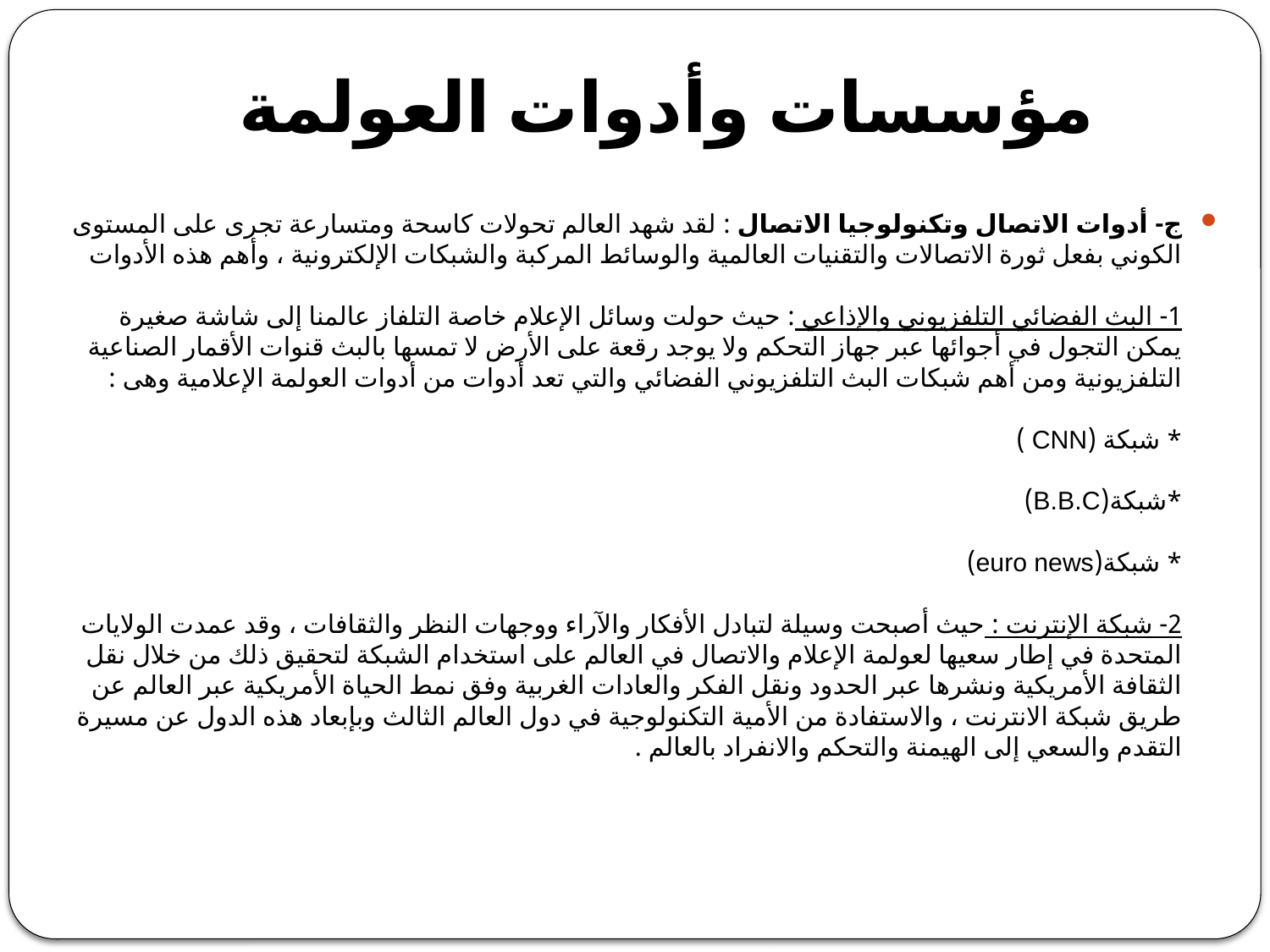

# مؤسسات وأدوات العولمة
ج- أدوات الاتصال وتكنولوجيا الاتصال : لقد شهد العالم تحولات كاسحة ومتسارعة تجرى على المستوى الكوني بفعل ثورة الاتصالات والتقنيات العالمية والوسائط المركبة والشبكات الإلكترونية ، وأهم هذه الأدوات  
1- البث الفضائي التلفزيوني والإذاعي : حيث حولت وسائل الإعلام خاصة التلفاز عالمنا إلى شاشة صغيرة يمكن التجول في أجوائها عبر جهاز التحكم ولا يوجد رقعة على الأرض لا تمسها بالبث قنوات الأقمار الصناعية التلفزيونية ومن أهم شبكات البث التلفزيوني الفضائي والتي تعد أدوات من أدوات العولمة الإعلامية وهى : 
* شبكة (CNN )
*شبكة(B.B.C) 
* شبكة(euro news)
2- شبكة الإنترنت : حيث أصبحت وسيلة لتبادل الأفكار والآراء ووجهات النظر والثقافات ، وقد عمدت الولايات المتحدة في إطار سعيها لعولمة الإعلام والاتصال في العالم على استخدام الشبكة لتحقيق ذلك من خلال نقل الثقافة الأمريكية ونشرها عبر الحدود ونقل الفكر والعادات الغربية وفق نمط الحياة الأمريكية عبر العالم عن طريق شبكة الانترنت ، والاستفادة من الأمية التكنولوجية في دول العالم الثالث وبإبعاد هذه الدول عن مسيرة التقدم والسعي إلى الهيمنة والتحكم والانفراد بالعالم .